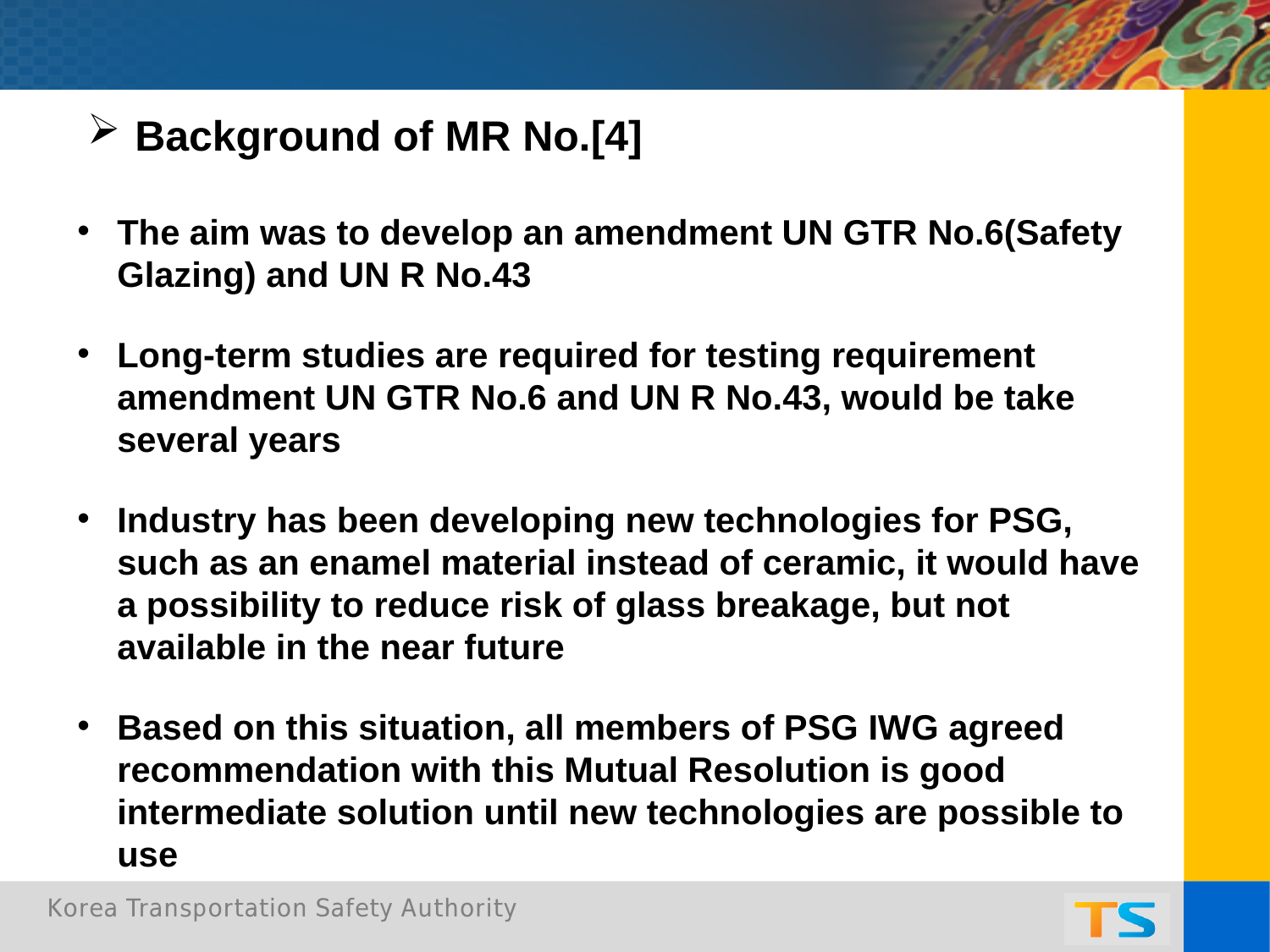

Background of MR No.[4]
The aim was to develop an amendment UN GTR No.6(Safety Glazing) and UN R No.43

Long-term studies are required for testing requirement amendment UN GTR No.6 and UN R No.43, would be take several years

Industry has been developing new technologies for PSG, such as an enamel material instead of ceramic, it would have a possibility to reduce risk of glass breakage, but not available in the near future

Based on this situation, all members of PSG IWG agreed recommendation with this Mutual Resolution is good intermediate solution until new technologies are possible to use